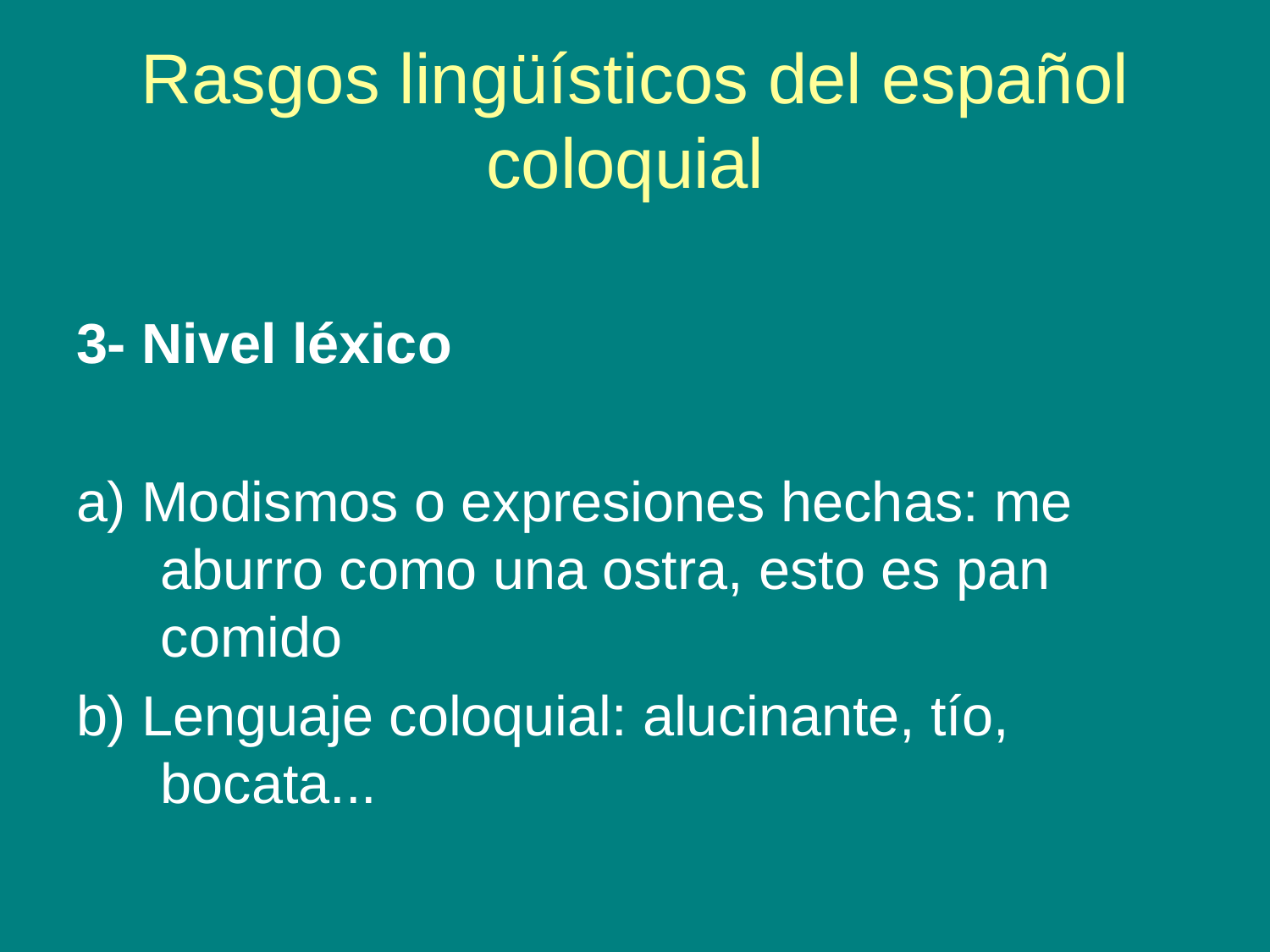

# Rasgos lingüísticos del español coloquial

3- Nivel léxico

a) Modismos o expresiones hechas: me aburro como una ostra, esto es pan comido
b) Lenguaje coloquial: alucinante, tío, bocata...